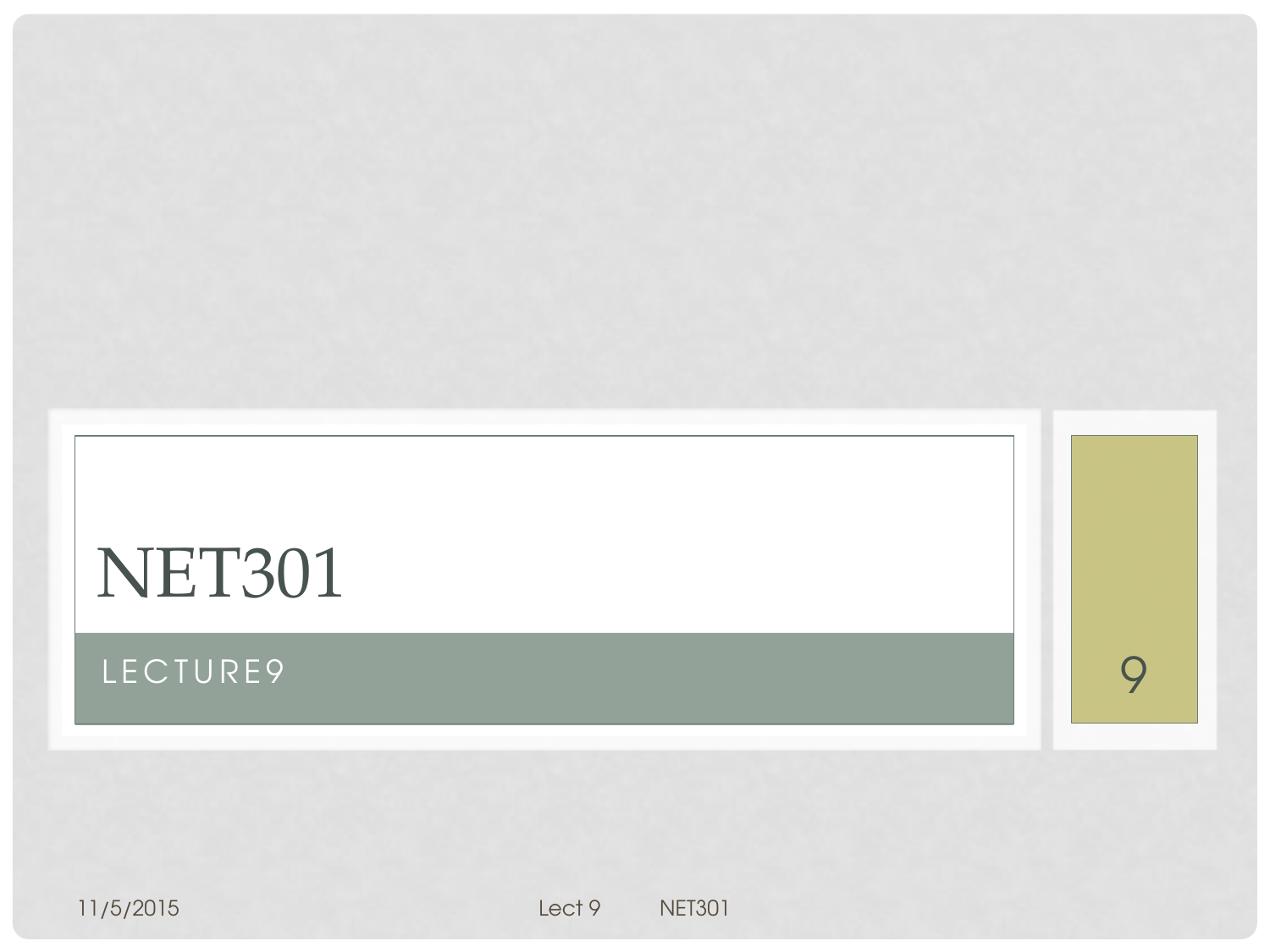

# net301
9
lecture9
11/5/2015
Lect 9          NET301